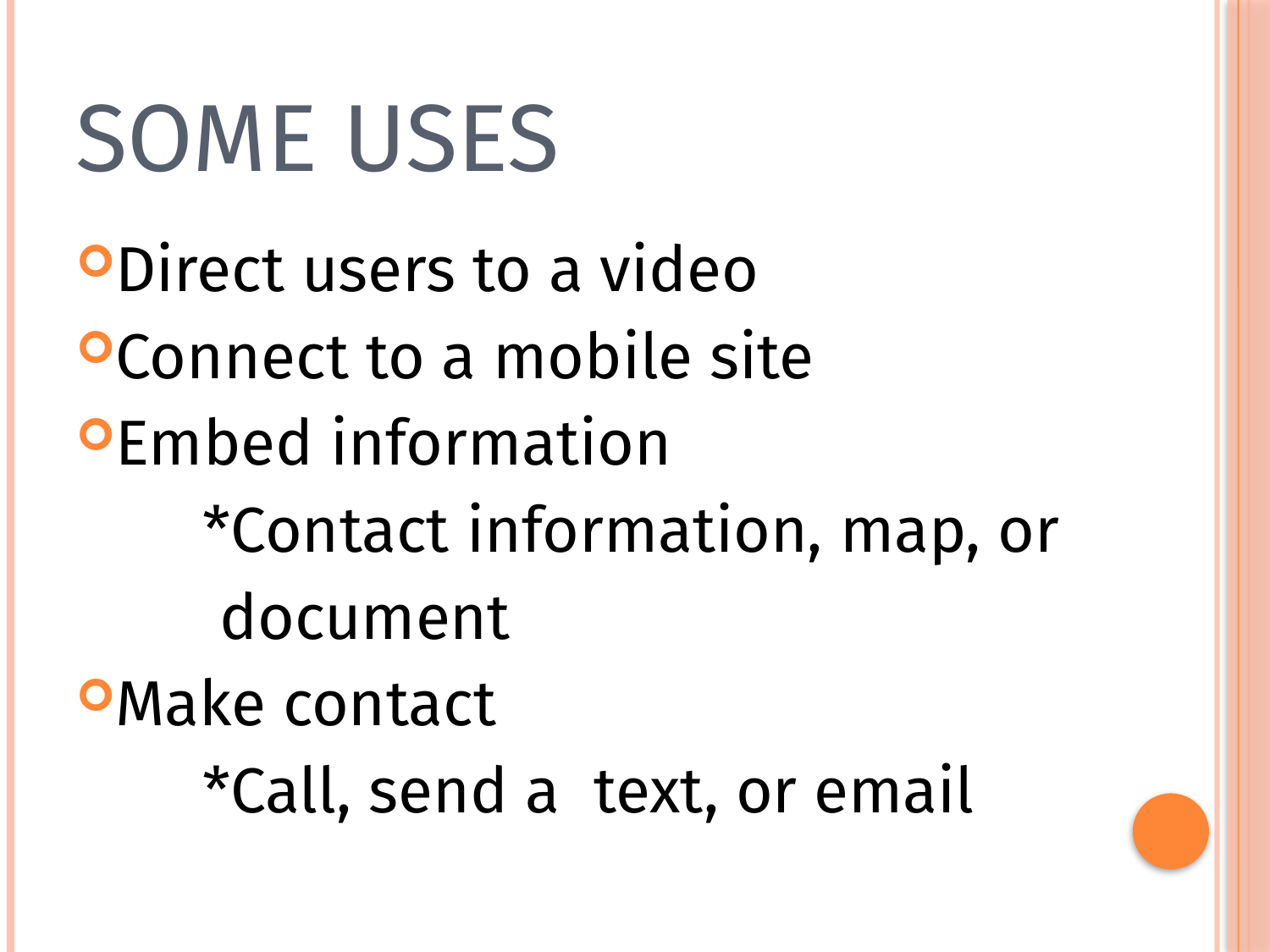

# Some uses
Direct users to a video
Connect to a mobile site
Embed information
	*Contact information, map, or
	 document
Make contact
	*Call, send a  text, or email